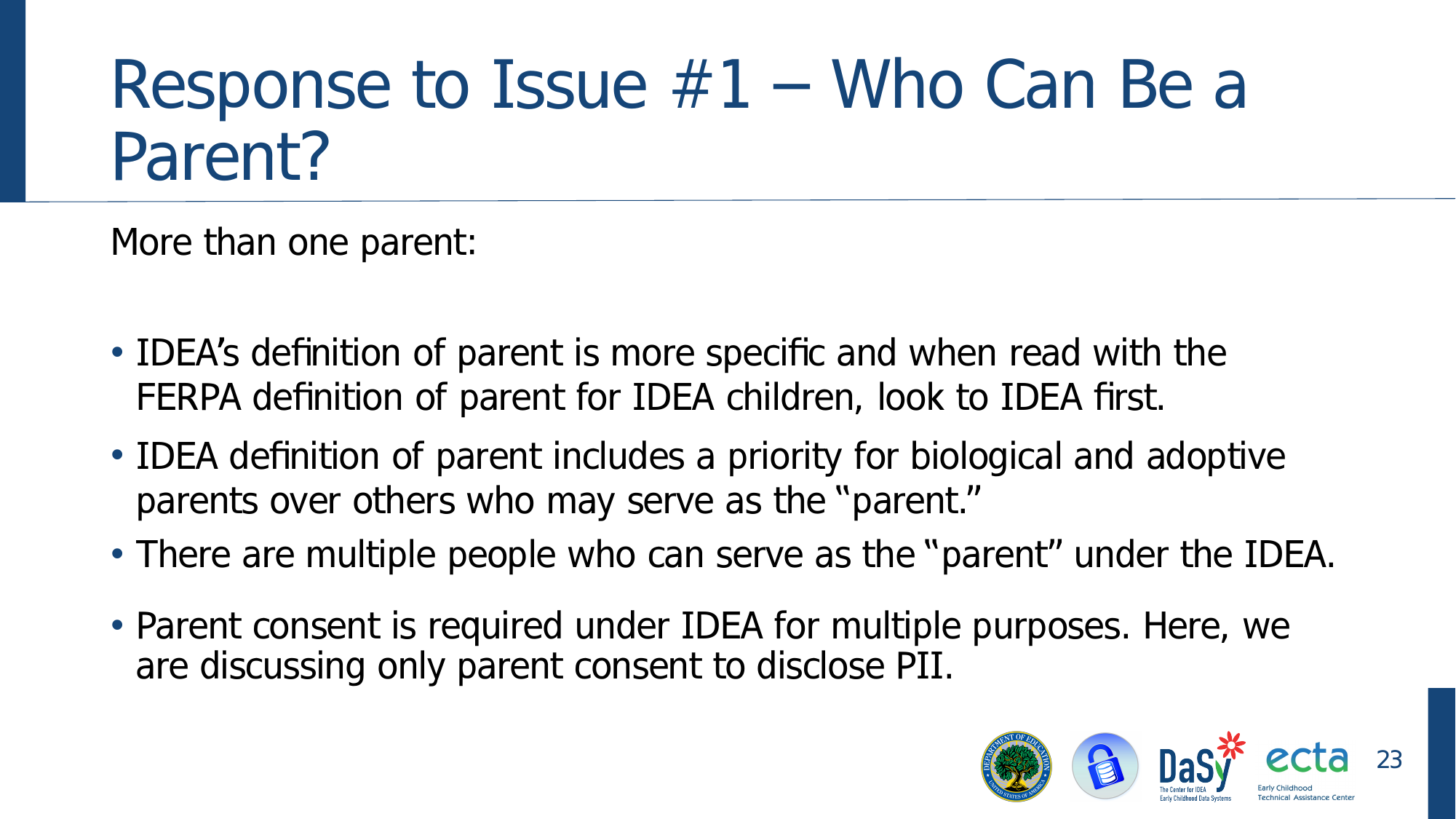

# Response to Issue #1 – Who Can Be a Parent? (con’t)
More than one parent:
IDEA’s definition of parent is more specific and when read with the FERPA definition of parent for IDEA children, look to IDEA first.
IDEA definition of parent includes a priority for biological and adoptive parents over others who may serve as the “parent.”
There are multiple people who can serve as the “parent” under the IDEA.
Parent consent is required under IDEA for multiple purposes. Here, we are discussing only parent consent to disclose PII.